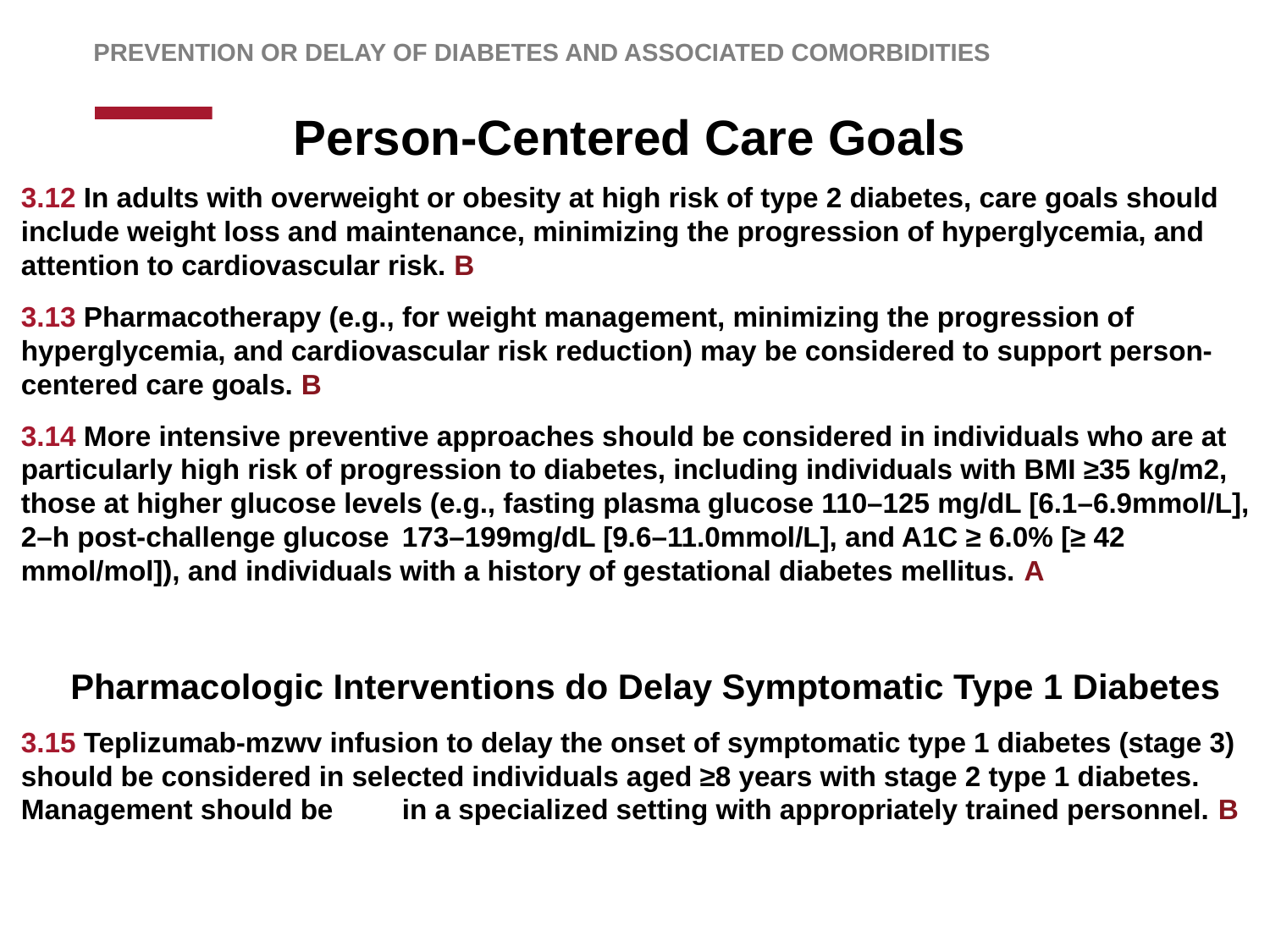

Prevention or Delay of Diabetes AND ASSOCIATED COMORBIDITIES
# Person-Centered Care Goals
3.12 In adults with overweight or obesity at high risk of type 2 diabetes, care goals should include weight loss and maintenance, minimizing the progression of hyperglycemia, and attention to cardiovascular risk. B
3.13 Pharmacotherapy (e.g., for weight management, minimizing the progression of hyperglycemia, and cardiovascular risk reduction) may be considered to support person-centered care goals. B
3.14 More intensive preventive approaches should be considered in individuals who are at particularly high risk of progression to diabetes, including individuals with BMI ≥35 kg/m2, those at higher glucose levels (e.g., fasting plasma glucose 110–125 mg/dL [6.1–6.9mmol/L], 2–h post-challenge glucose 	173–199mg/dL [9.6–11.0mmol/L], and A1C ≥ 6.0% [≥ 42 mmol/mol]), and individuals with a history of gestational diabetes mellitus. A

Pharmacologic Interventions do Delay Symptomatic Type 1 Diabetes
3.15 Teplizumab-mzwv infusion to delay the onset of symptomatic type 1 diabetes (stage 3) should be considered in selected individuals aged ≥8 years with stage 2 type 1 diabetes. Management should be 	in a specialized setting with appropriately trained personnel. B